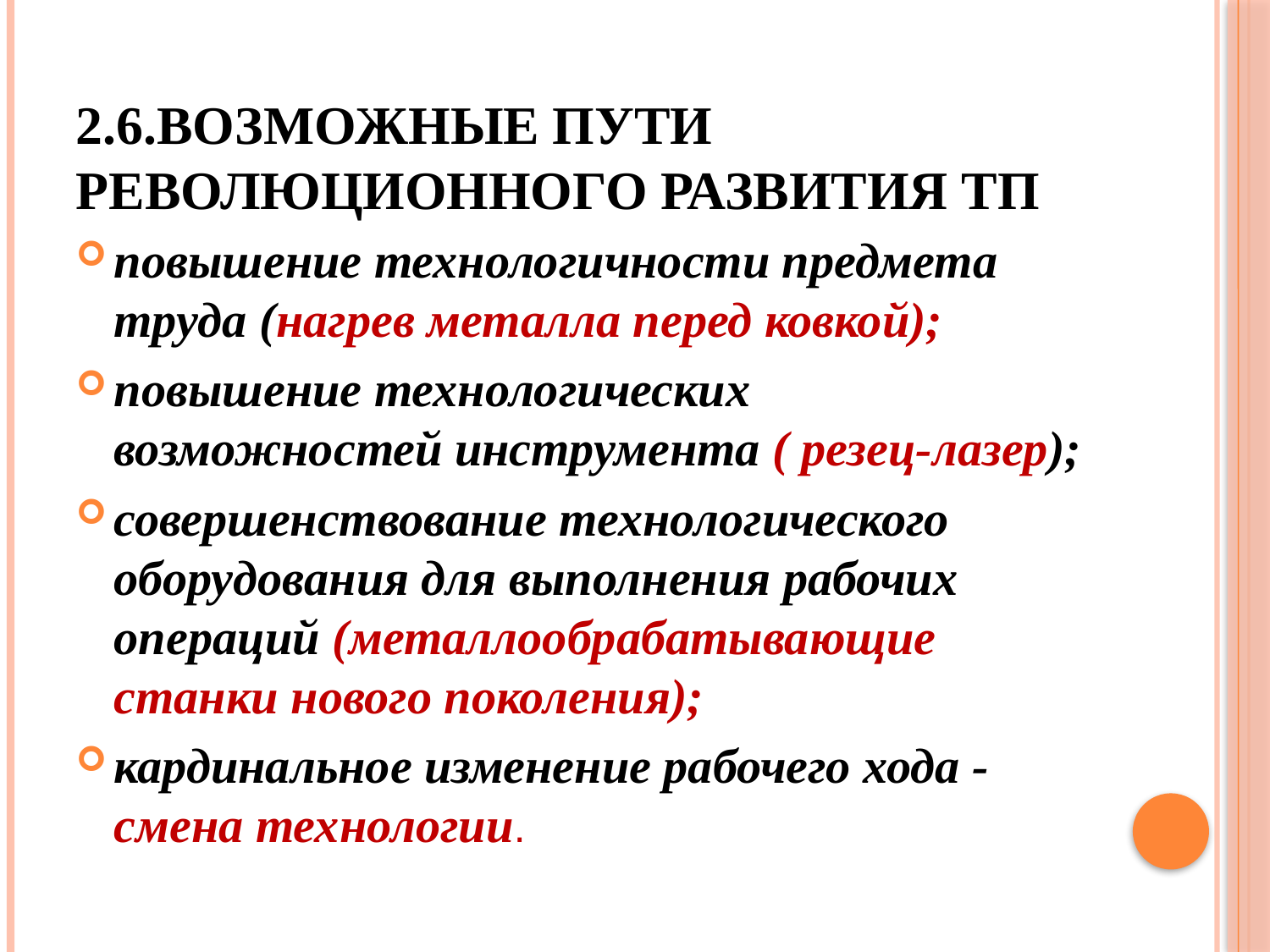

# 2.6.Возможные пути революционного развития ТП
повышение технологичности предмета труда (нагрев металла перед ковкой);
повышение технологических возможностей инструмента ( резец-лазер);
совершенствование технологического оборудования для выполнения рабочих операций (металлообрабатывающие станки нового поколения);
кардинальное изменение рабочего хода -  смена технологии.